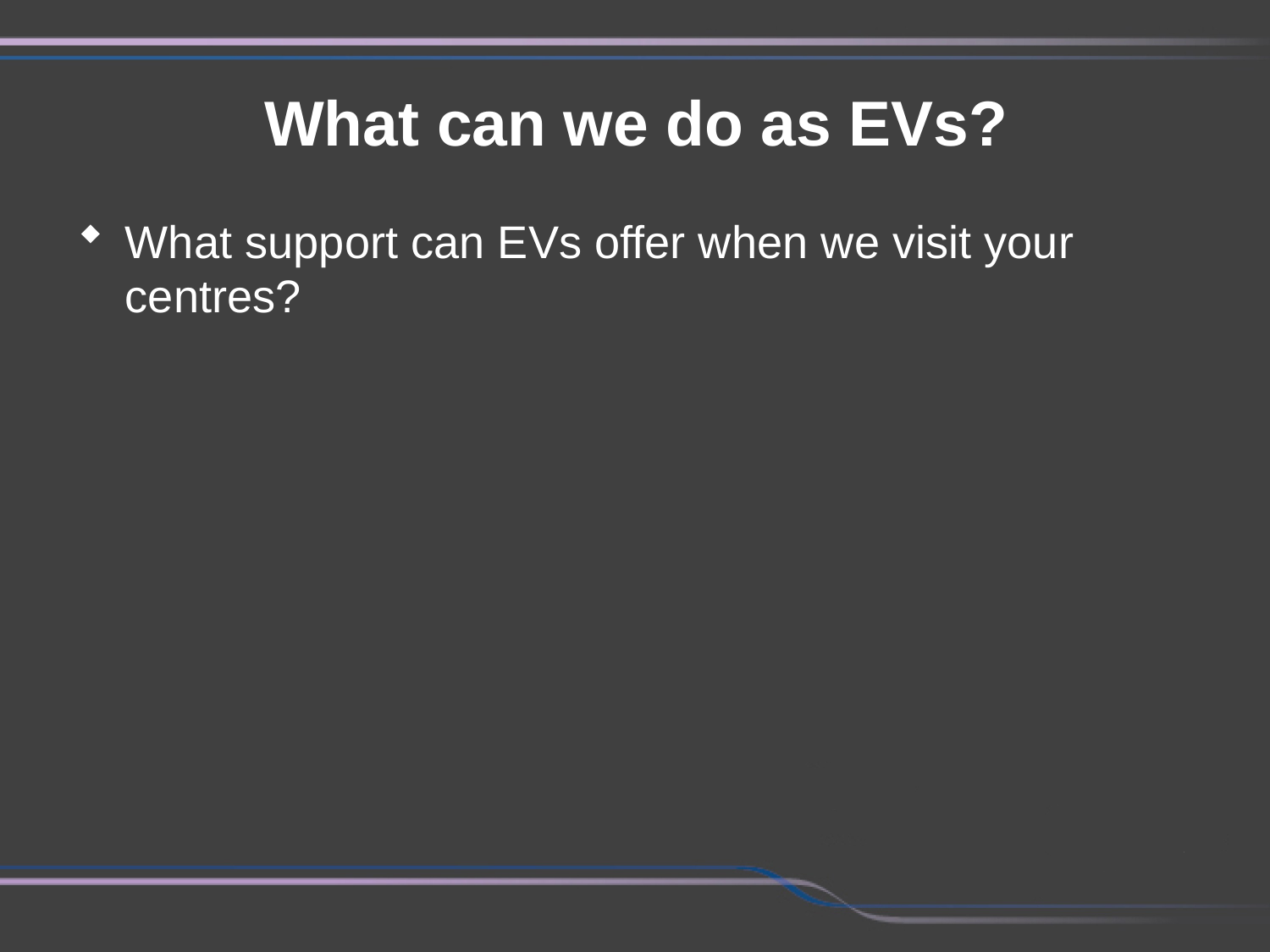

What can we do as EVs?
What support can EVs offer when we visit your centres?